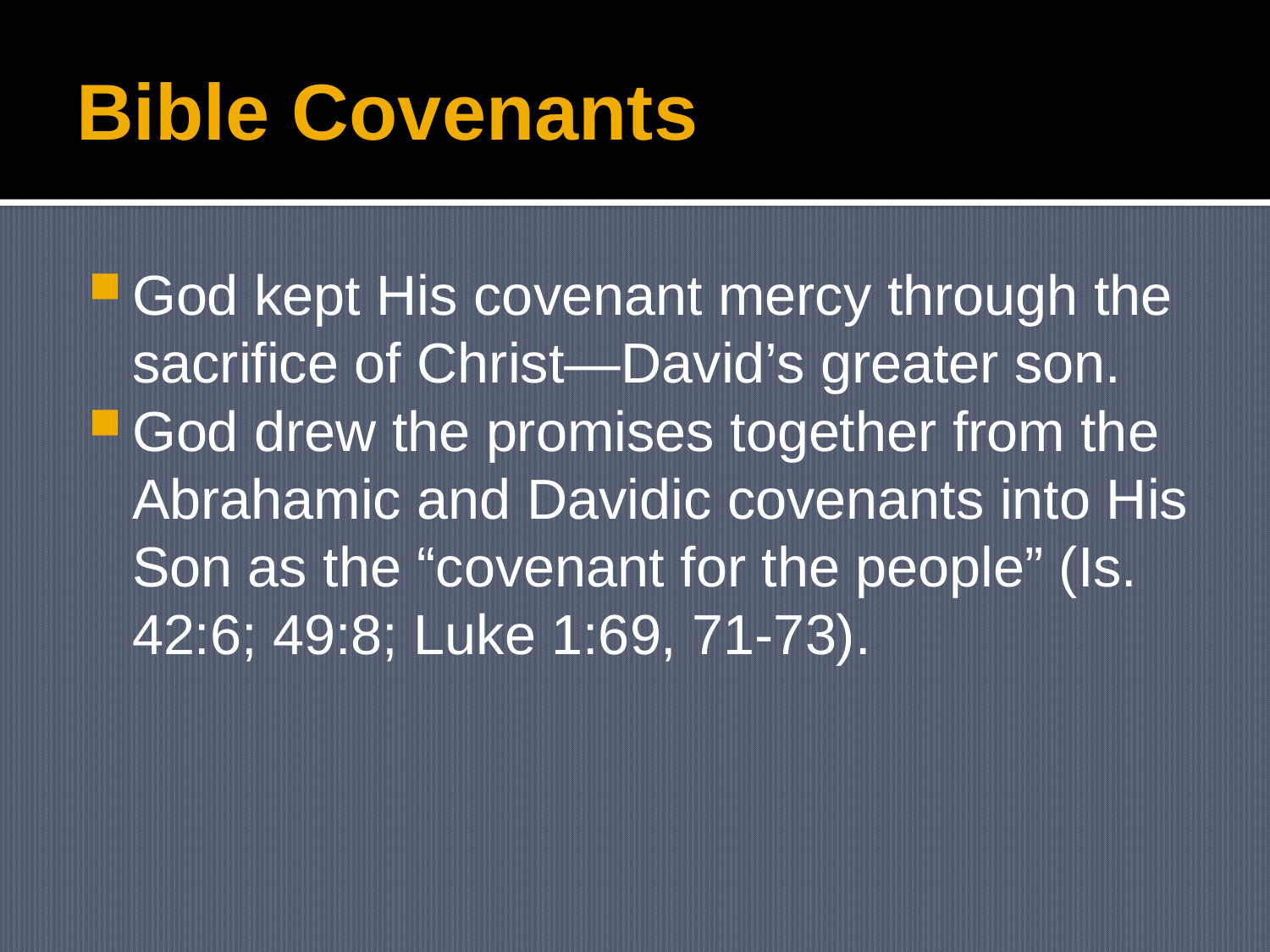

# Bible Covenants
God kept His covenant mercy through the sacrifice of Christ—David’s greater son.
God drew the promises together from the Abrahamic and Davidic covenants into His Son as the “covenant for the people” (Is. 42:6; 49:8; Luke 1:69, 71-73).